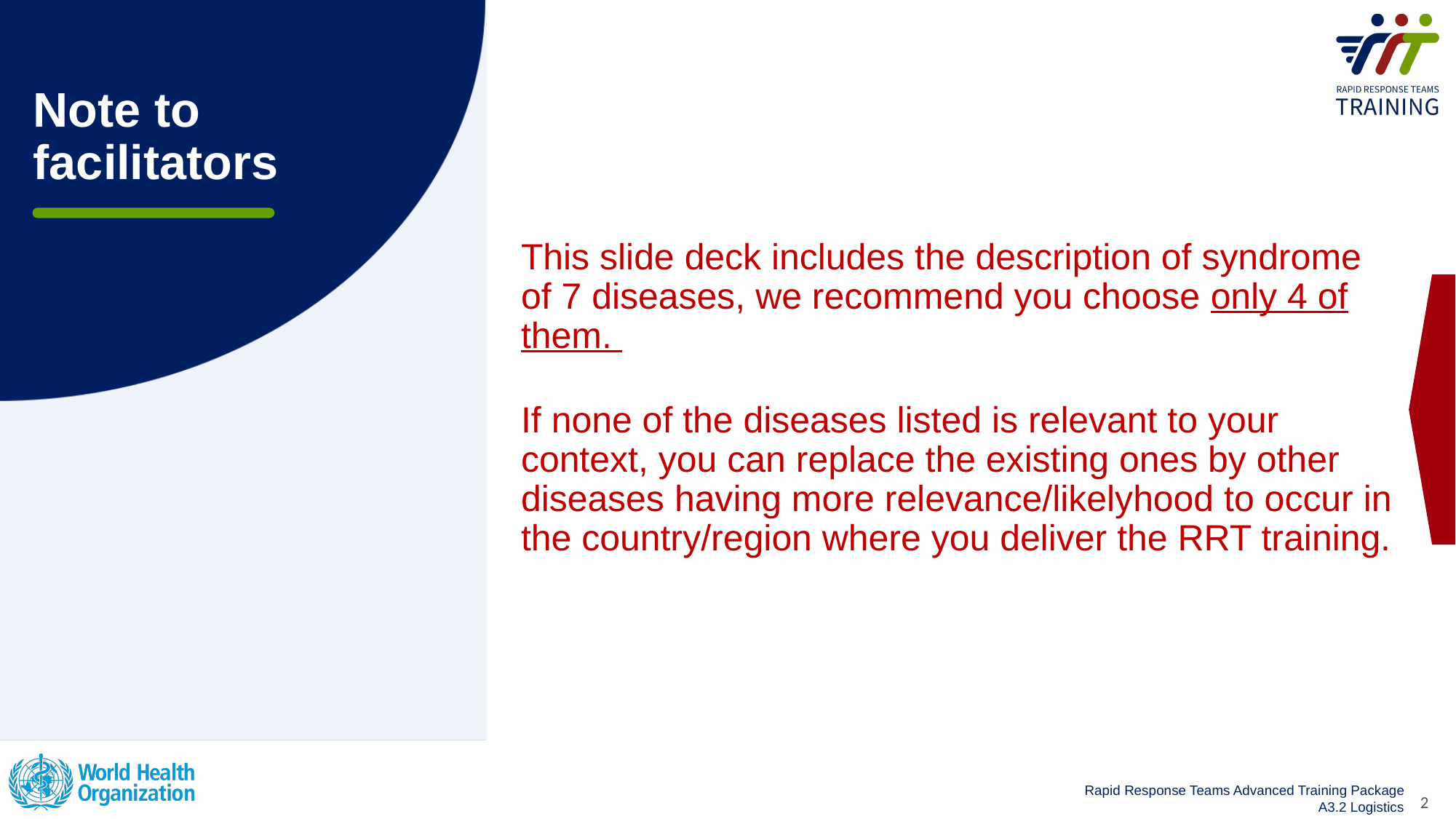

# Note to facilitators

This slide deck includes the description of syndrome of 7 diseases, we recommend you choose only 4 of them.

If none of the diseases listed is relevant to your context, you can replace the existing ones by other diseases having more relevance/likelyhood to occur in the country/region where you deliver the RRT training.

2